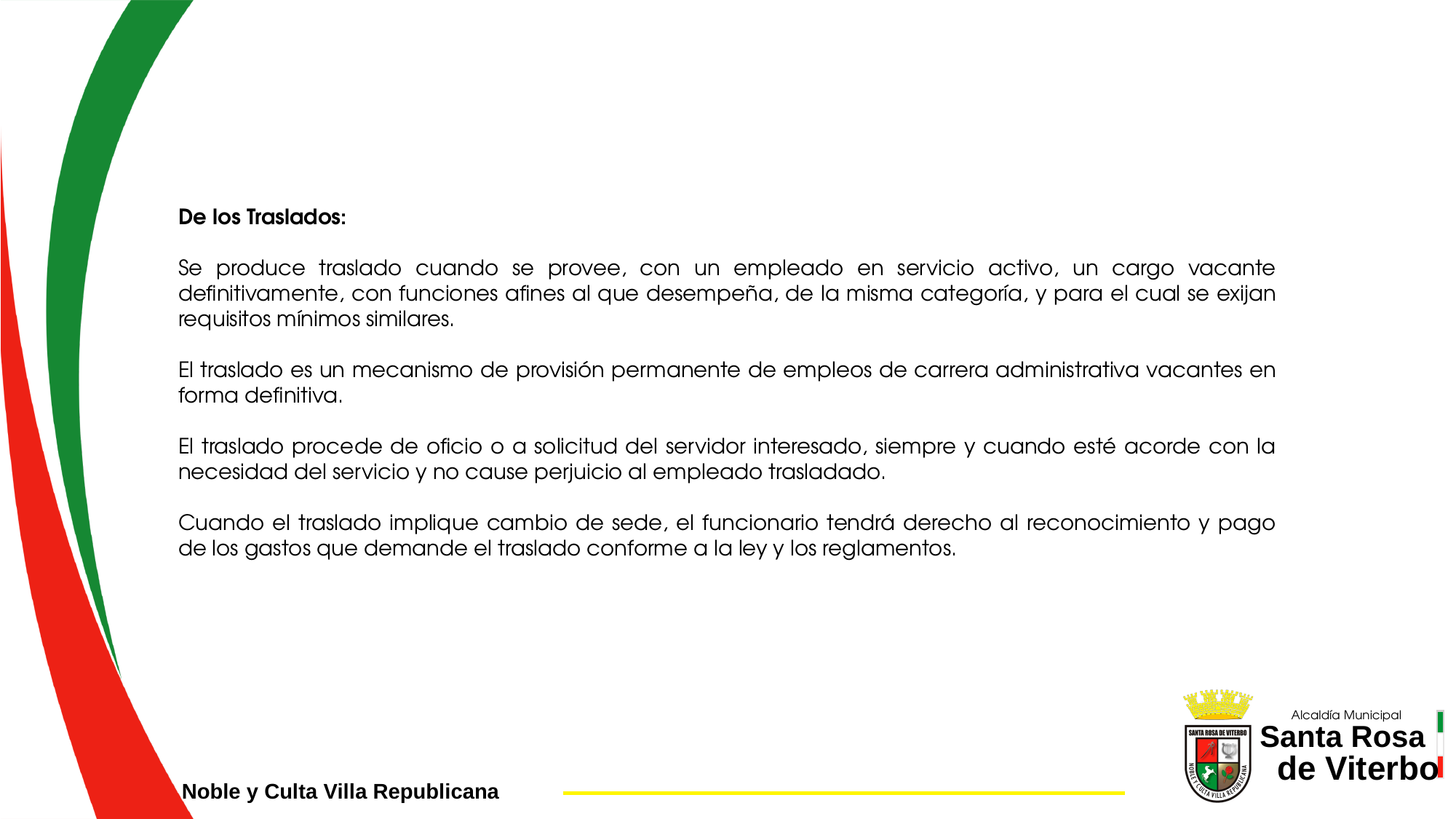

De los Traslados:

Se produce traslado cuando se provee, con un empleado en servicio activo, un cargo vacante definitivamente, con funciones afines al que desempeña, de la misma categoría, y para el cual se exijan requisitos mínimos similares.

El traslado es un mecanismo de provisión permanente de empleos de carrera administrativa vacantes en forma definitiva.

El traslado procede de oficio o a solicitud del servidor interesado, siempre y cuando esté acorde con la necesidad del servicio y no cause perjuicio al empleado trasladado.

Cuando el traslado implique cambio de sede, el funcionario tendrá derecho al reconocimiento y pago de los gastos que demande el traslado conforme a la ley y los reglamentos.